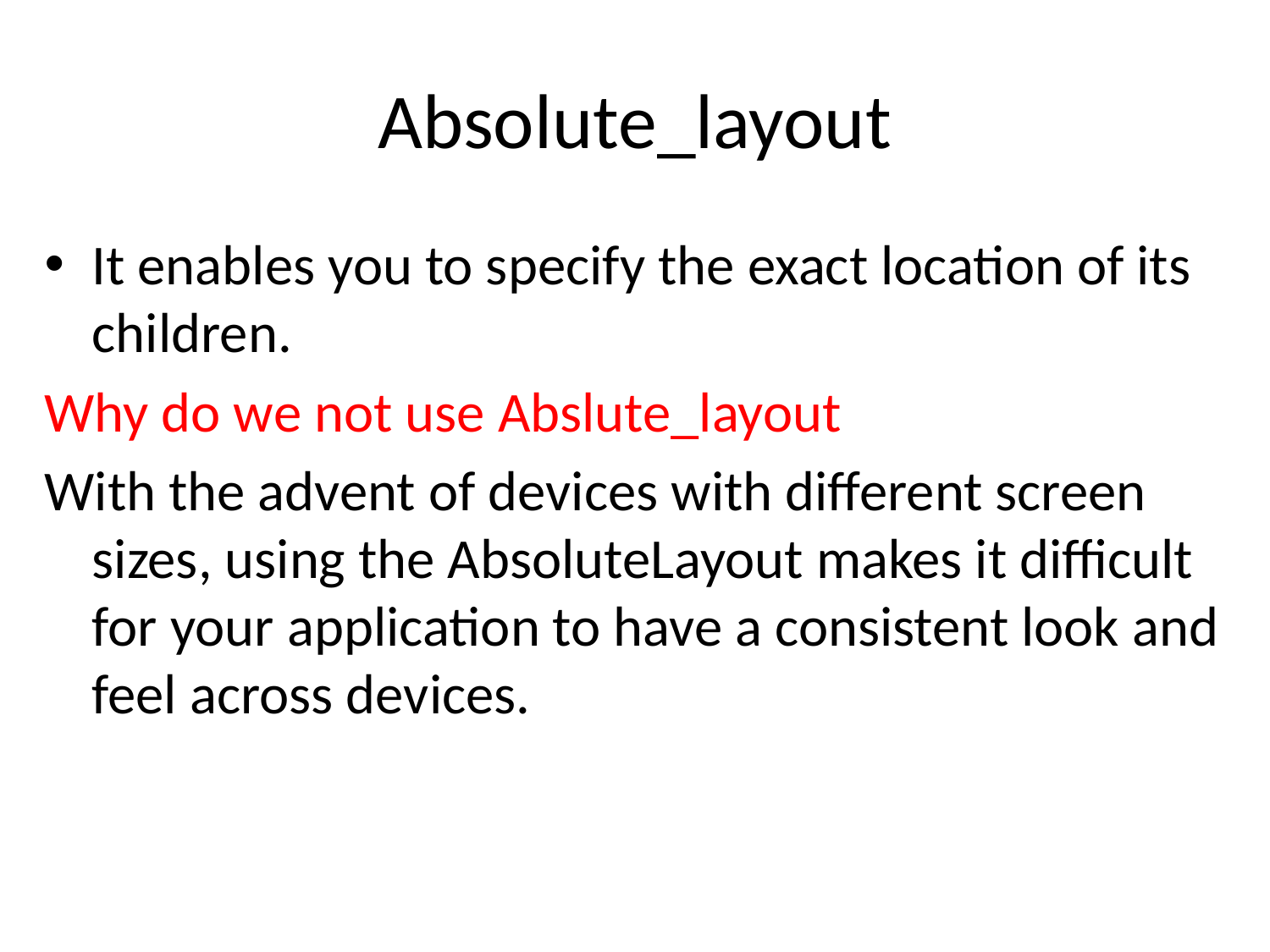

# Absolute_layout
It enables you to specify the exact location of its children.
Why do we not use Abslute_layout
With the advent of devices with different screen sizes, using the AbsoluteLayout makes it difficult for your application to have a consistent look and feel across devices.